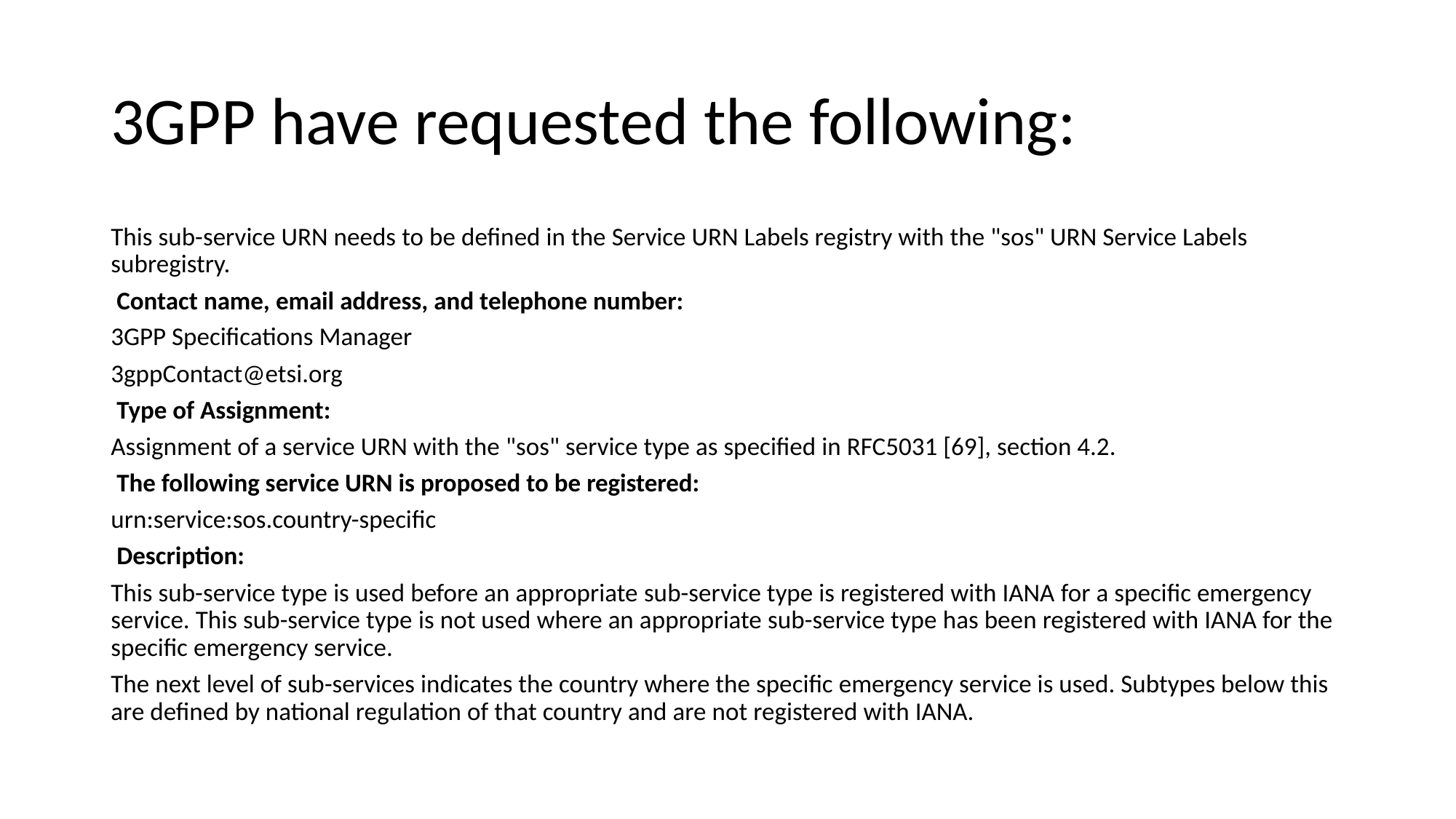

# 3GPP have requested the following:
This sub-service URN needs to be defined in the Service URN Labels registry with the "sos" URN Service Labels subregistry.
 Contact name, email address, and telephone number:
3GPP Specifications Manager
3gppContact@etsi.org
 Type of Assignment:
Assignment of a service URN with the "sos" service type as specified in RFC5031 [69], section 4.2.
 The following service URN is proposed to be registered:
urn:service:sos.country-specific
 Description:
This sub-service type is used before an appropriate sub-service type is registered with IANA for a specific emergency service. This sub-service type is not used where an appropriate sub-service type has been registered with IANA for the specific emergency service.
The next level of sub-services indicates the country where the specific emergency service is used. Subtypes below this are defined by national regulation of that country and are not registered with IANA.